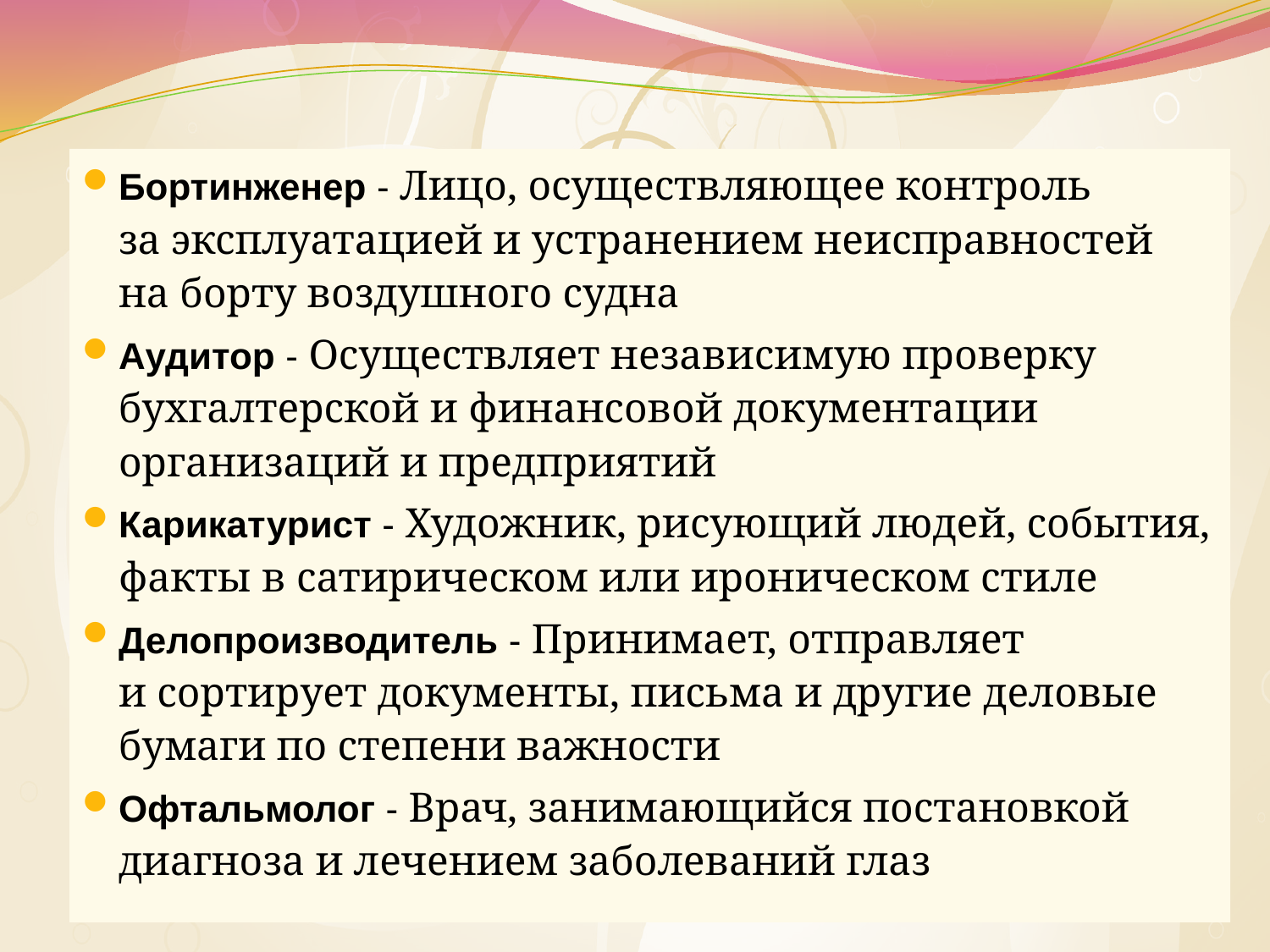

Бортинженер - Лицо, осуществляющее контроль за эксплуатацией и устранением неисправностей на борту воздушного судна
Аудитор - Осуществляет независимую проверку бухгалтерской и финансовой документации организаций и предприятий
Карикатурист - Художник, рисующий людей, события, факты в сатирическом или ироническом стиле
Делопроизводитель - Принимает, отправляет и сортирует документы, письма и другие деловые бумаги по степени важности
Офтальмолог - Врач, занимающийся постановкой диагноза и лечением заболеваний глаз